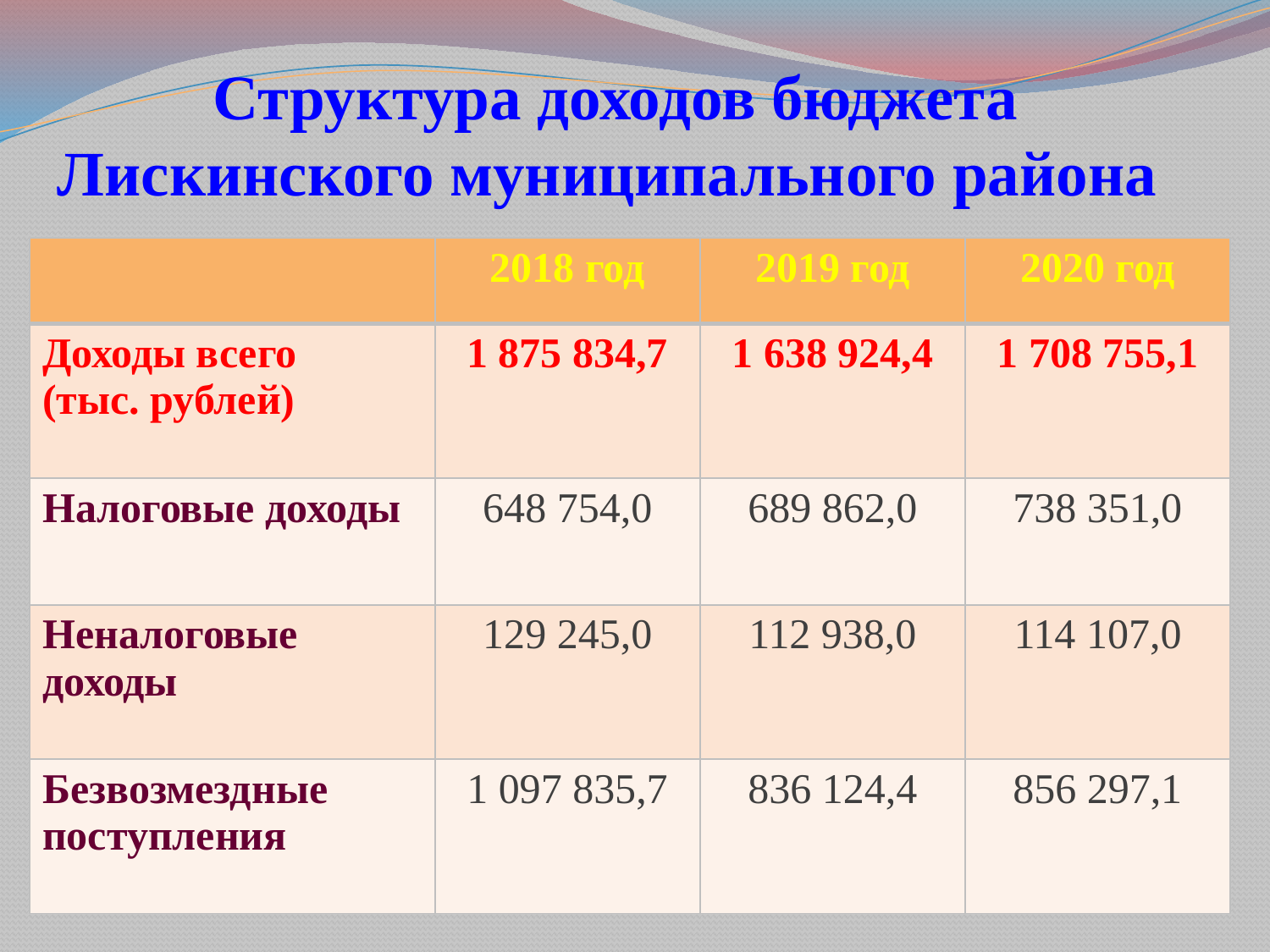

# Структура доходов бюджета Лискинского муниципального района
|  | 2018 год | 2019 год | 2020 год |
| --- | --- | --- | --- |
| Доходы всего (тыс. рублей) | 1 875 834,7 | 1 638 924,4 | 1 708 755,1 |
| Налоговые доходы | 648 754,0 | 689 862,0 | 738 351,0 |
| Неналоговые доходы | 129 245,0 | 112 938,0 | 114 107,0 |
| Безвозмездные поступления | 1 097 835,7 | 836 124,4 | 856 297,1 |